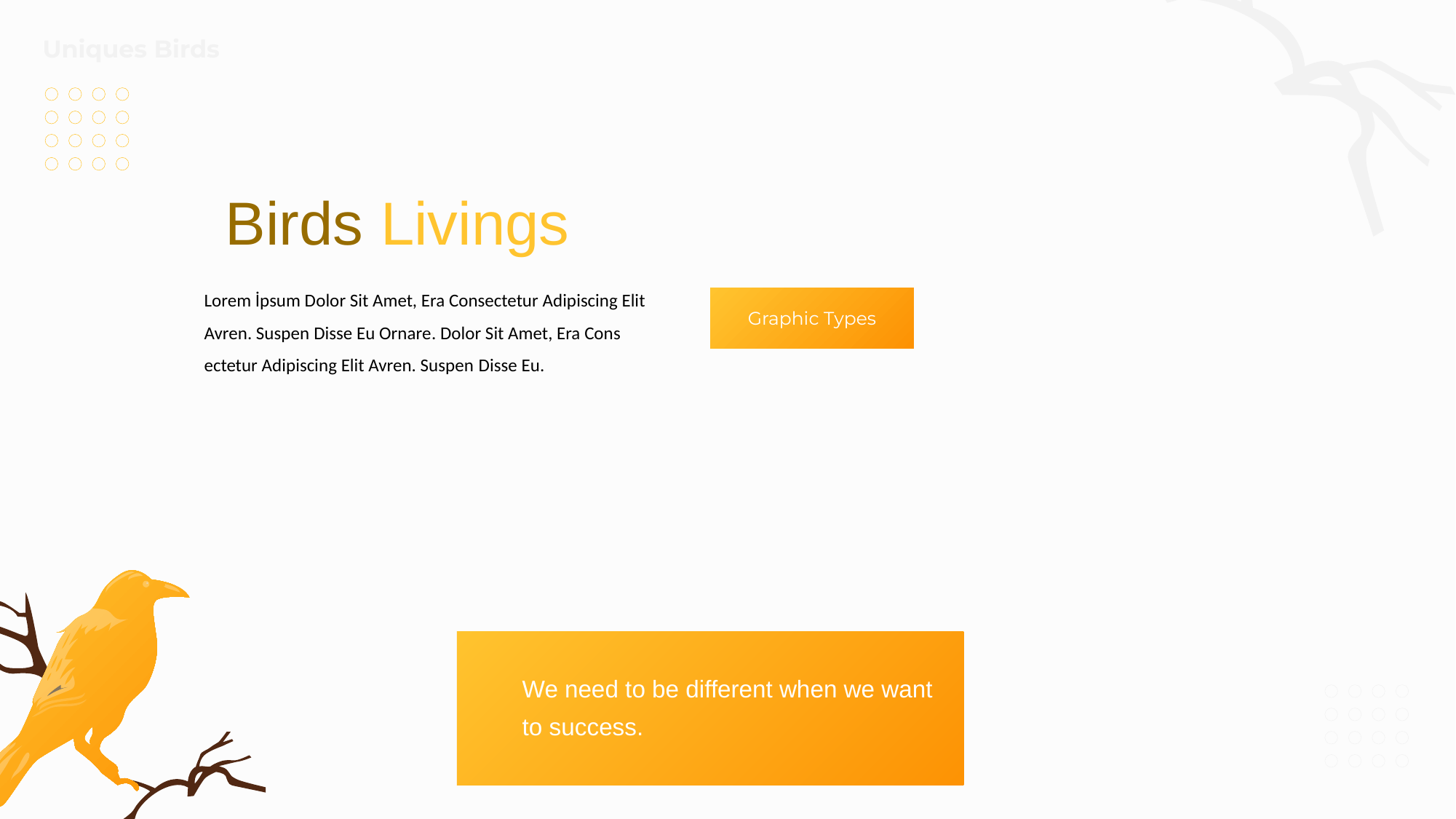

Uniques Birds

Birds Livings
Lorem İpsum Dolor Sit Amet, Era Consectetur Adipiscing Elit Avren. Suspen Disse Eu Ornare. Dolor Sit Amet, Era Cons ectetur Adipiscing Elit Avren. Suspen Disse Eu.
Graphic Types

We need to be different when we want to success.